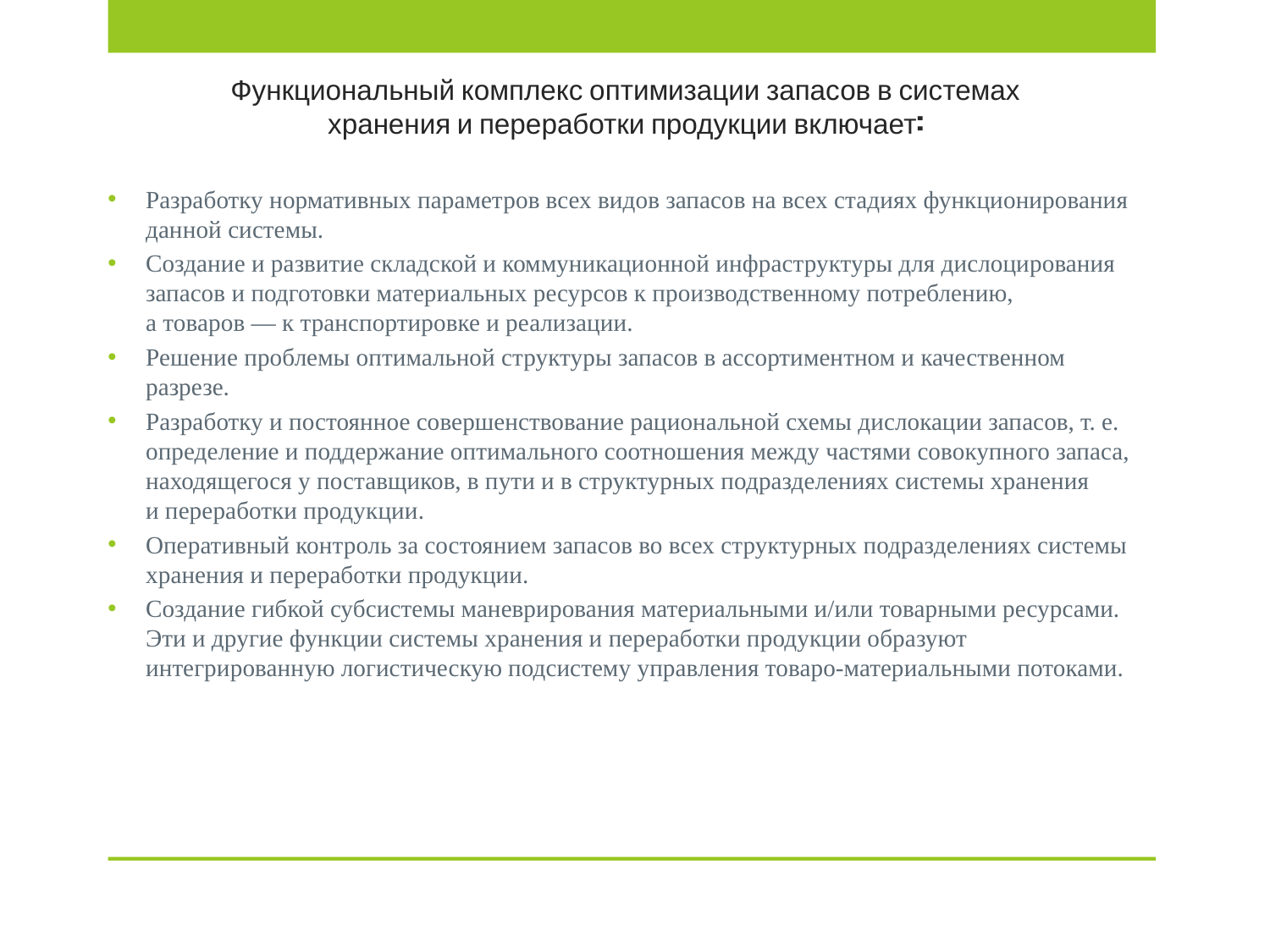

# Функциональный комплекс оптимизации запасов в системах хранения и переработки продукции включает:
Разработку нормативных параметров всех видов запасов на всех стадиях функционирования данной системы.
Создание и развитие складской и коммуникационной инфраструктуры для дислоцирования запасов и подготовки материальных ресурсов к производственному потреблению, а товаров — к транспортировке и реализации.
Решение проблемы оптимальной структуры запасов в ассортиментном и качественном разрезе.
Разработку и постоянное совершенствование рациональной схемы дислокации запасов, т. е. определение и поддержание оптимального соотношения между частями совокупного запаса, находящегося у поставщиков, в пути и в структурных подразделениях системы хранения и переработки продукции.
Оперативный контроль за состоянием запасов во всех структурных подразделениях системы хранения и переработки продукции.
Создание гибкой субсистемы маневрирования материальными и/или товарными ресурсами. Эти и другие функции системы хранения и переработки продукции образуют интегрированную логистическую подсистему управления товаро-материальными потоками.